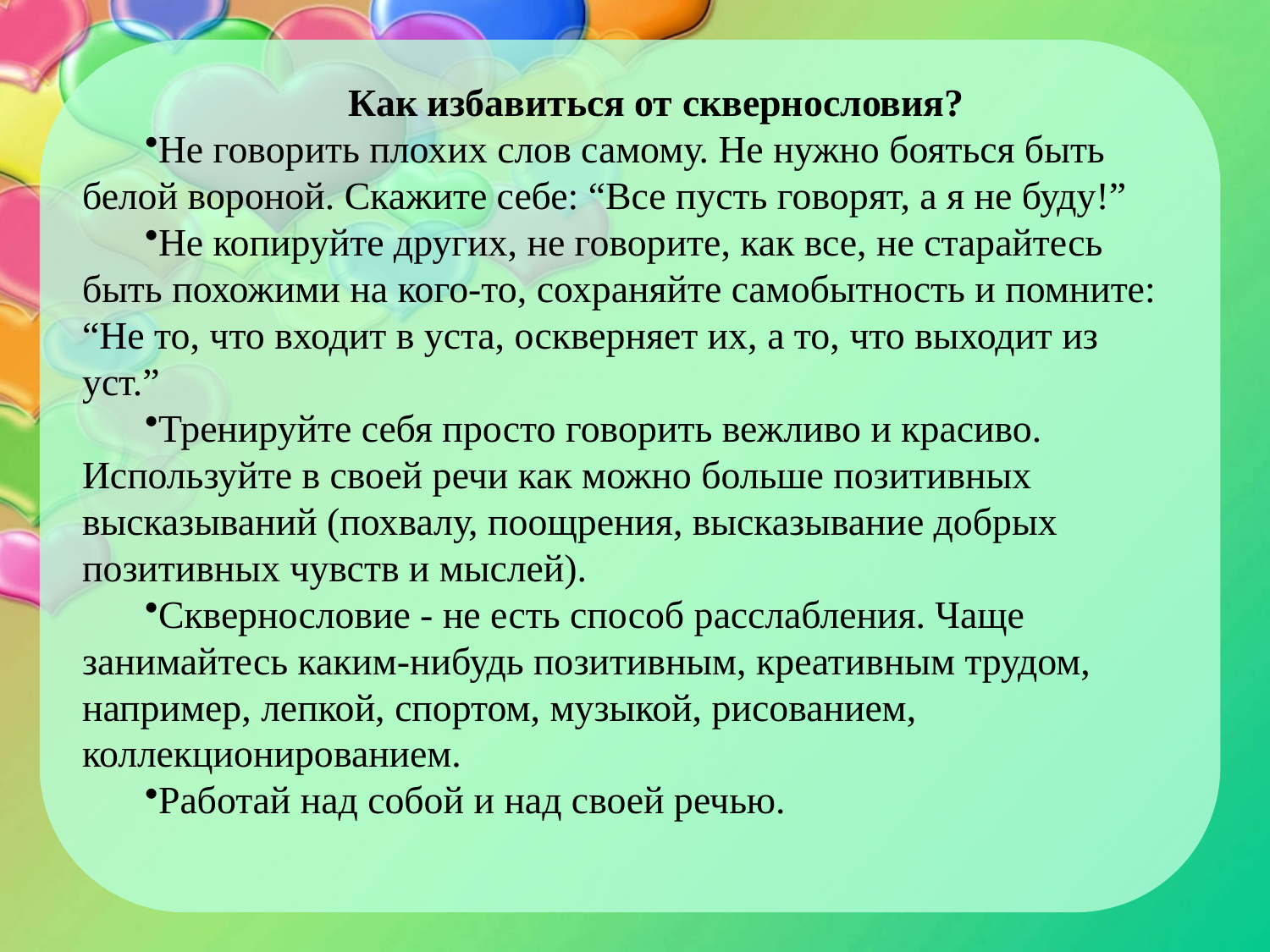

Как избавиться от сквернословия?
Не говорить плохих слов самому. Не нужно бояться быть белой вороной. Скажите себе: “Все пусть говорят, а я не буду!”
Не копируйте других, не говорите, как все, не старайтесь быть похожими на кого-то, сохраняйте самобытность и помните: “Не то, что входит в уста, оскверняет их, а то, что выходит из уст.”
Тренируйте себя просто говорить вежливо и красиво. Используйте в своей речи как можно больше позитивных высказываний (похвалу, поощрения, высказывание добрых позитивных чувств и мыслей).
Сквернословие - не есть способ расслабления. Чаще занимайтесь каким-нибудь позитивным, креативным трудом, например, лепкой, спортом, музыкой, рисованием, коллекционированием.
Работай над собой и над своей речью.